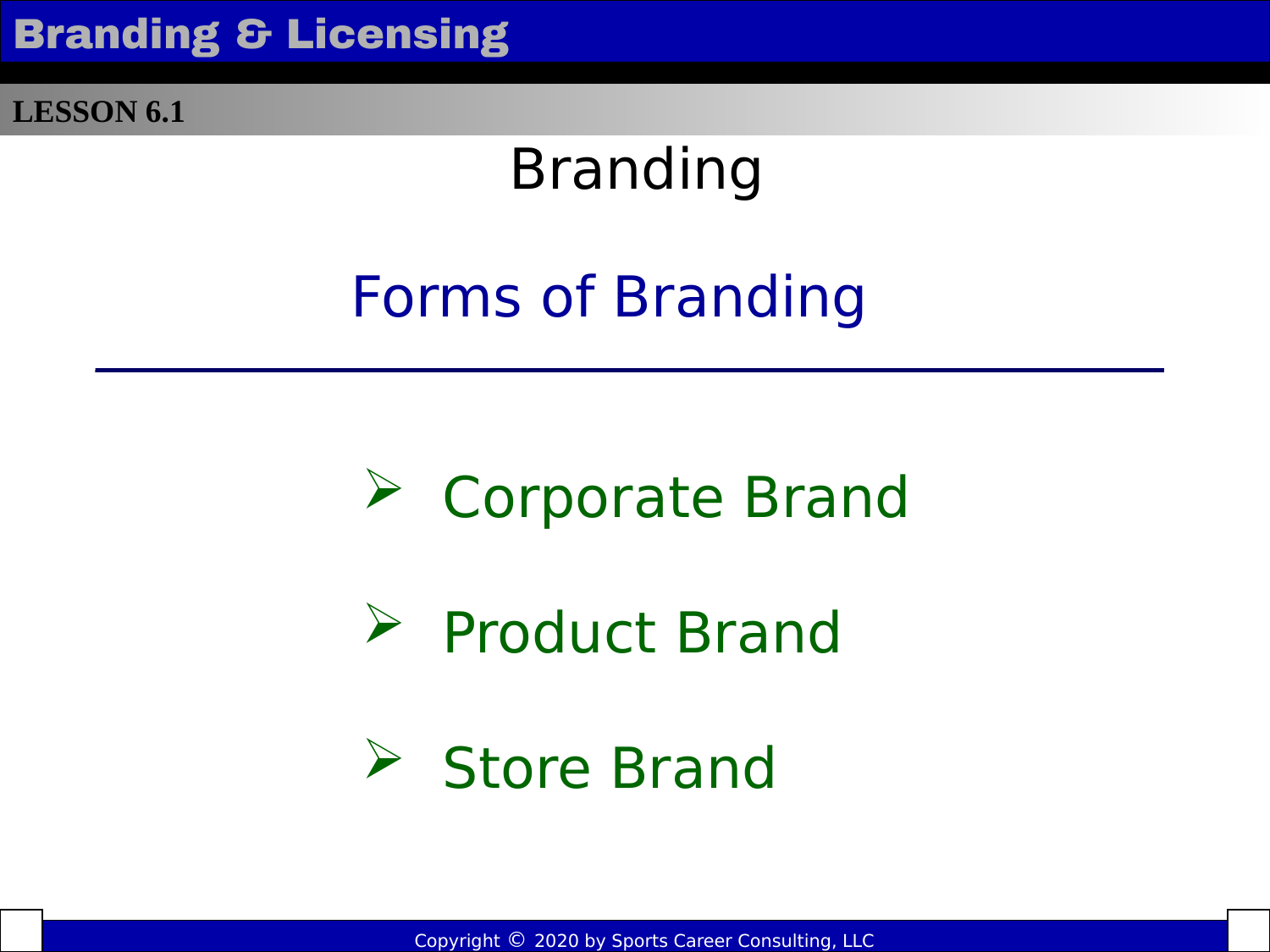

Branding & Licensing
LESSON 6.1
Branding
Forms of Branding

  Corporate Brand

  Product Brand

  Store Brand
Copyright © 2020 by Sports Career Consulting, LLC